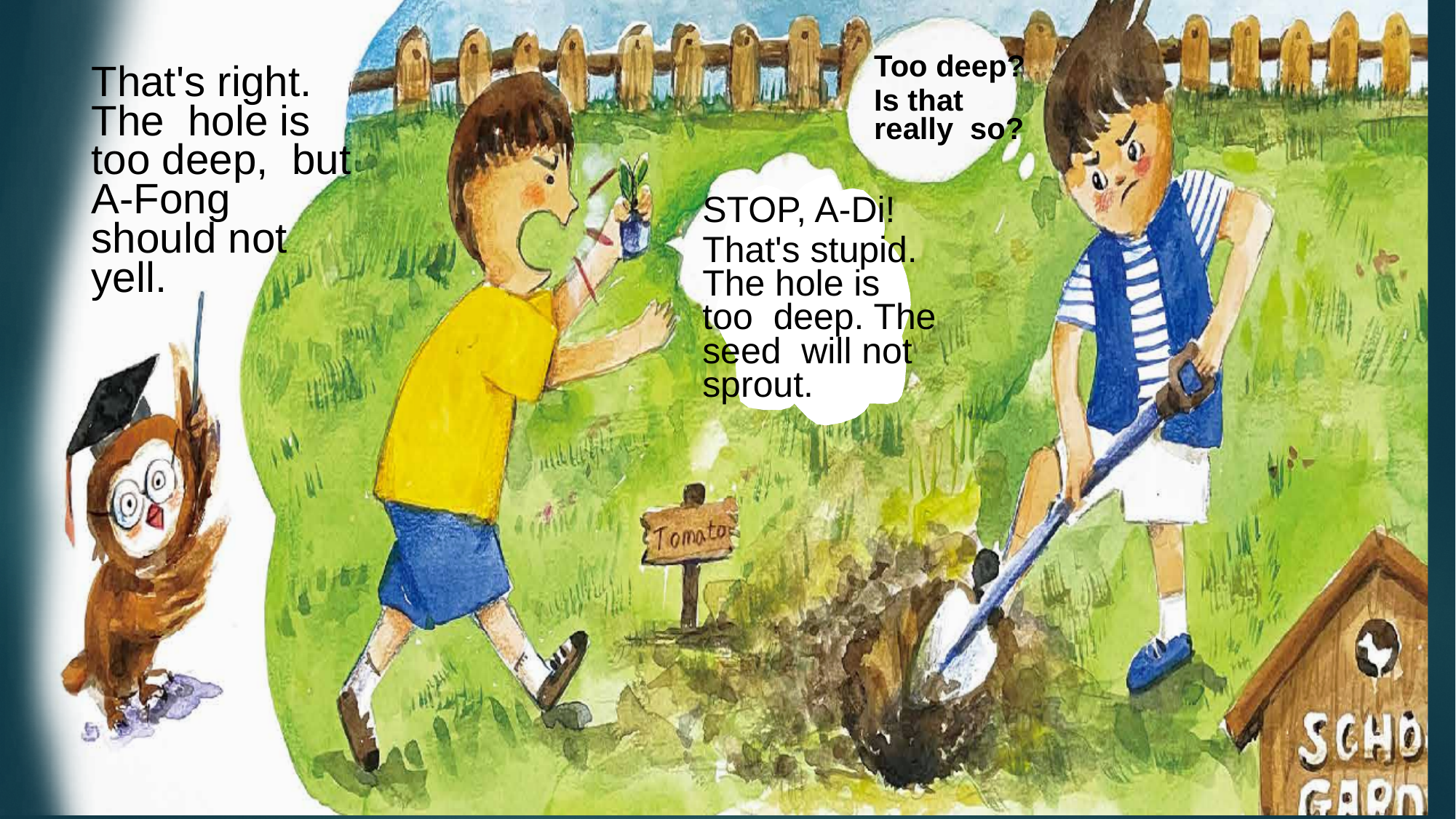

Too deep?
Is that really  so?
That's right. The  hole is too deep,  but A-Fong  should not yell.
STOP, A-Di!
That's stupid.  The hole is too  deep. The seed  will not sprout.